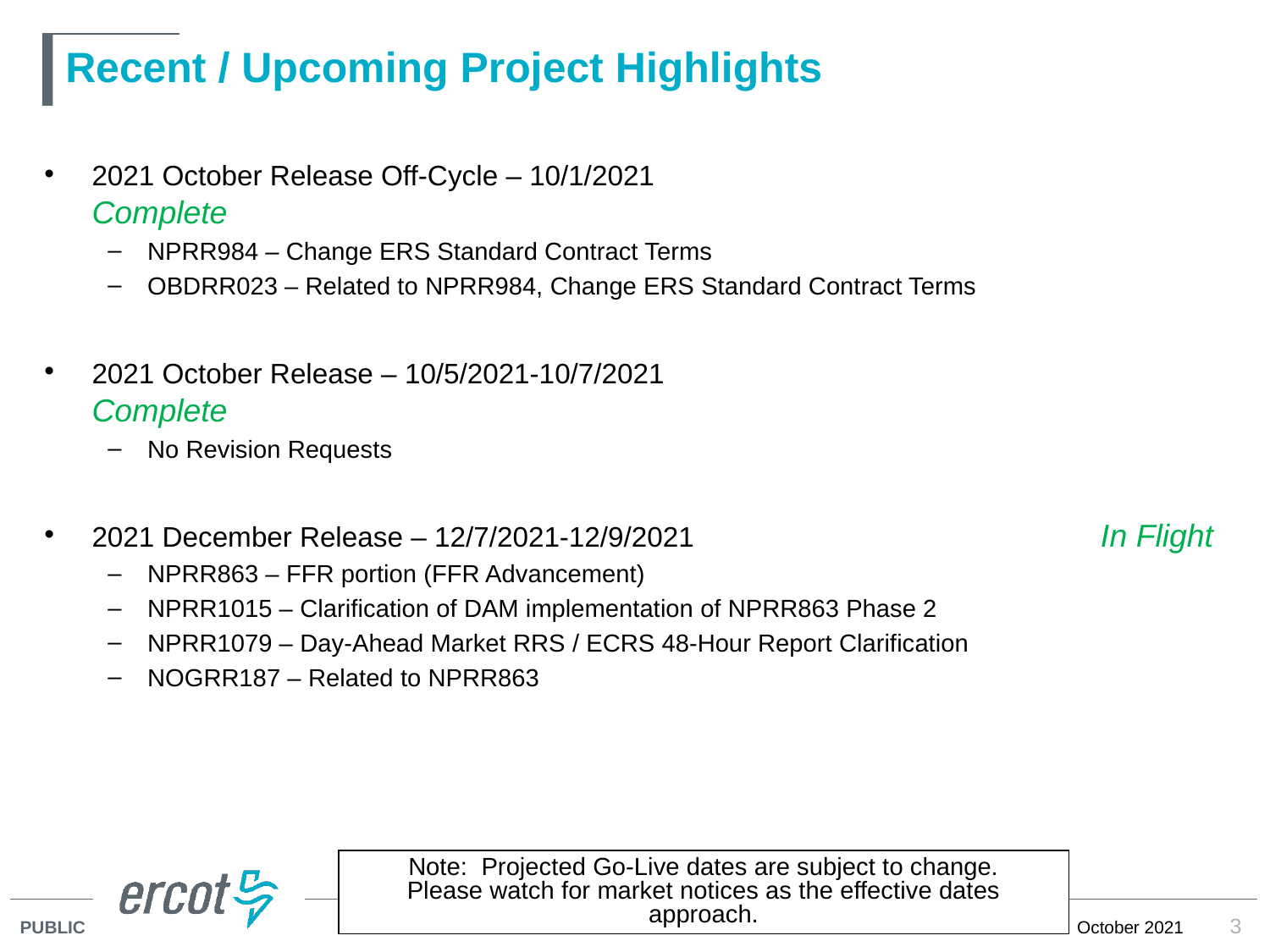

# Recent / Upcoming Project Highlights
2021 October Release Off-Cycle – 10/1/2021	 Complete
NPRR984 – Change ERS Standard Contract Terms
OBDRR023 – Related to NPRR984, Change ERS Standard Contract Terms

2021 October Release – 10/5/2021-10/7/2021	 Complete
No Revision Requests

2021 December Release – 12/7/2021-12/9/2021	 In Flight
NPRR863 – FFR portion (FFR Advancement)
NPRR1015 – Clarification of DAM implementation of NPRR863 Phase 2
NPRR1079 – Day-Ahead Market RRS / ECRS 48-Hour Report Clarification
NOGRR187 – Related to NPRR863
Note:  Projected Go-Live dates are subject to change.
Please watch for market notices as the effective dates approach.
3